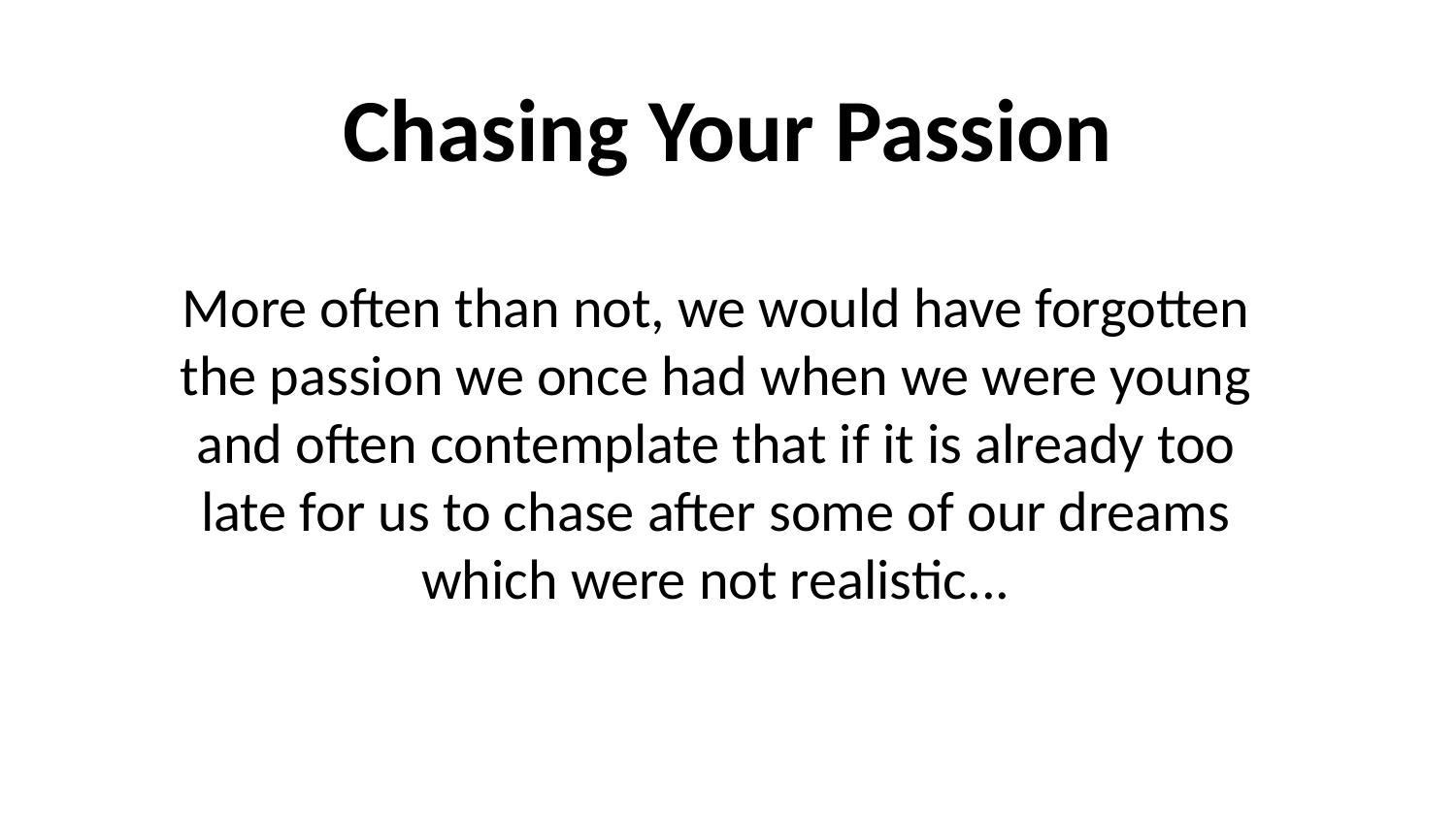

# Chasing Your Passion
More often than not, we would have forgotten the passion we once had when we were young and often contemplate that if it is already too late for us to chase after some of our dreams which were not realistic...